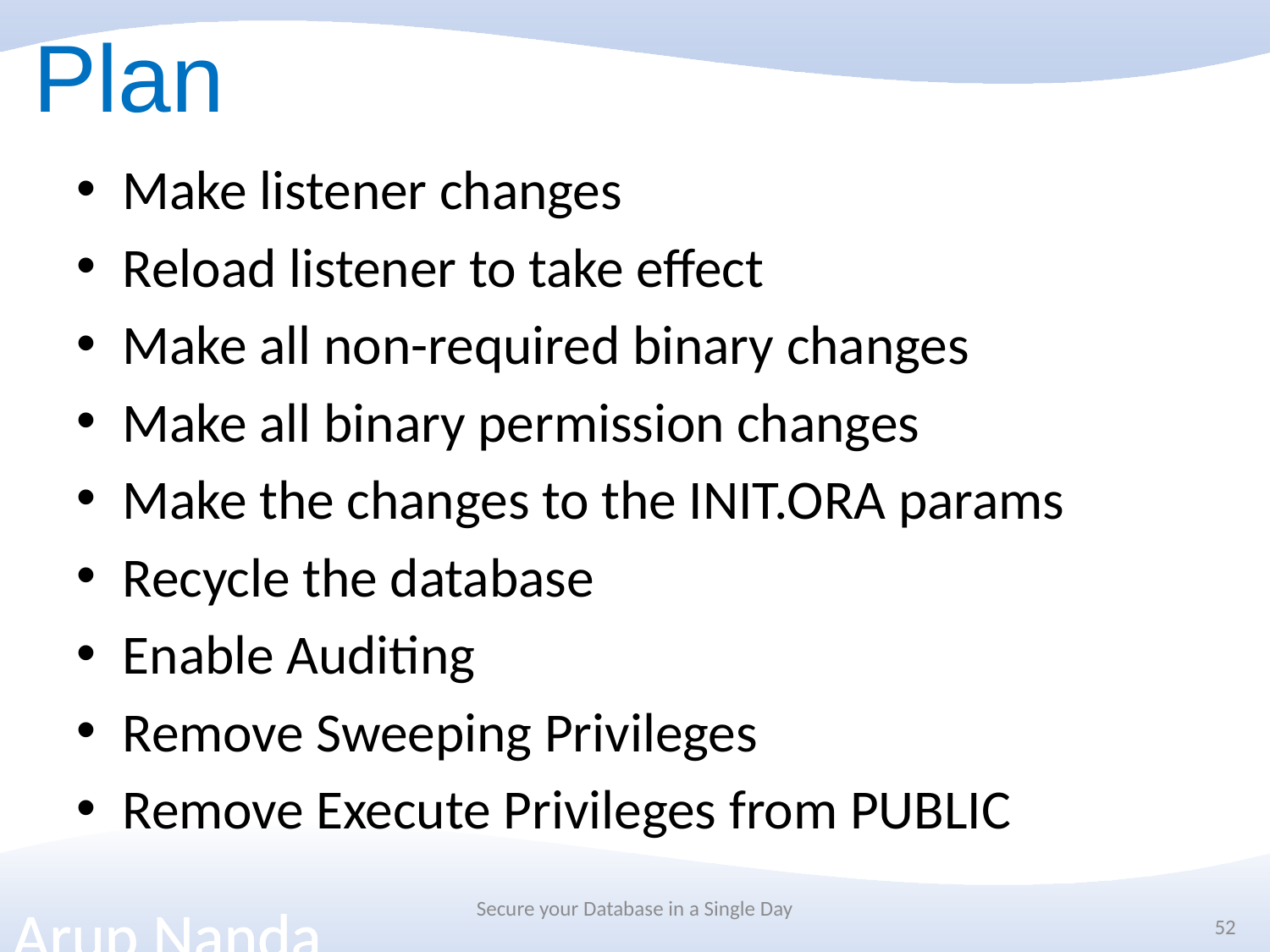

# Plan
Make listener changes
Reload listener to take effect
Make all non-required binary changes
Make all binary permission changes
Make the changes to the INIT.ORA params
Recycle the database
Enable Auditing
Remove Sweeping Privileges
Remove Execute Privileges from PUBLIC
Secure your Database in a Single Day
52